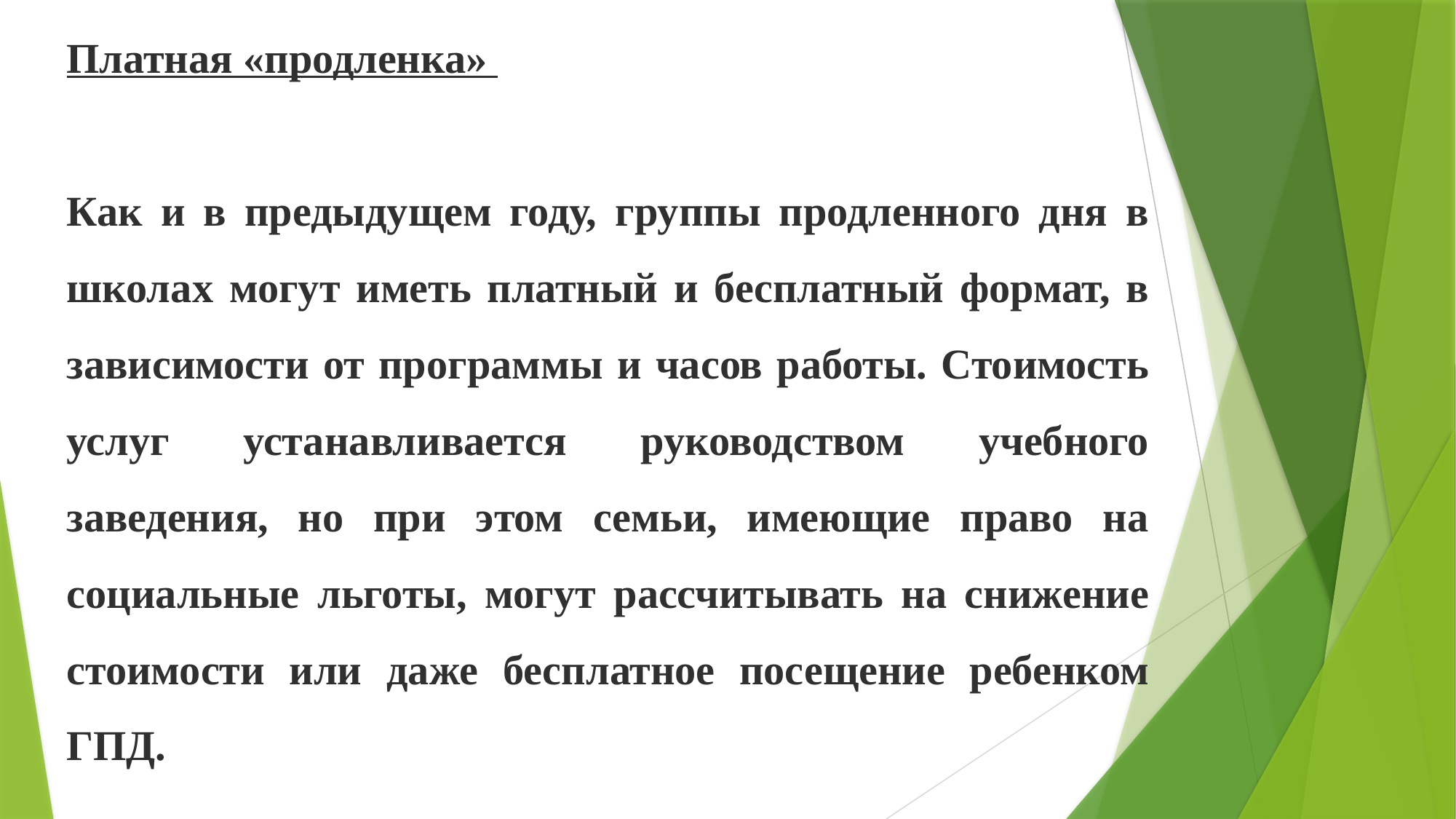

Платная «продленка»

Как и в предыдущем году, группы продленного дня в школах могут иметь платный и бесплатный формат, в зависимости от программы и часов работы. Стоимость услуг устанавливается руководством учебного заведения, но при этом семьи, имеющие право на социальные льготы, могут рассчитывать на снижение стоимости или даже бесплатное посещение ребенком ГПД.